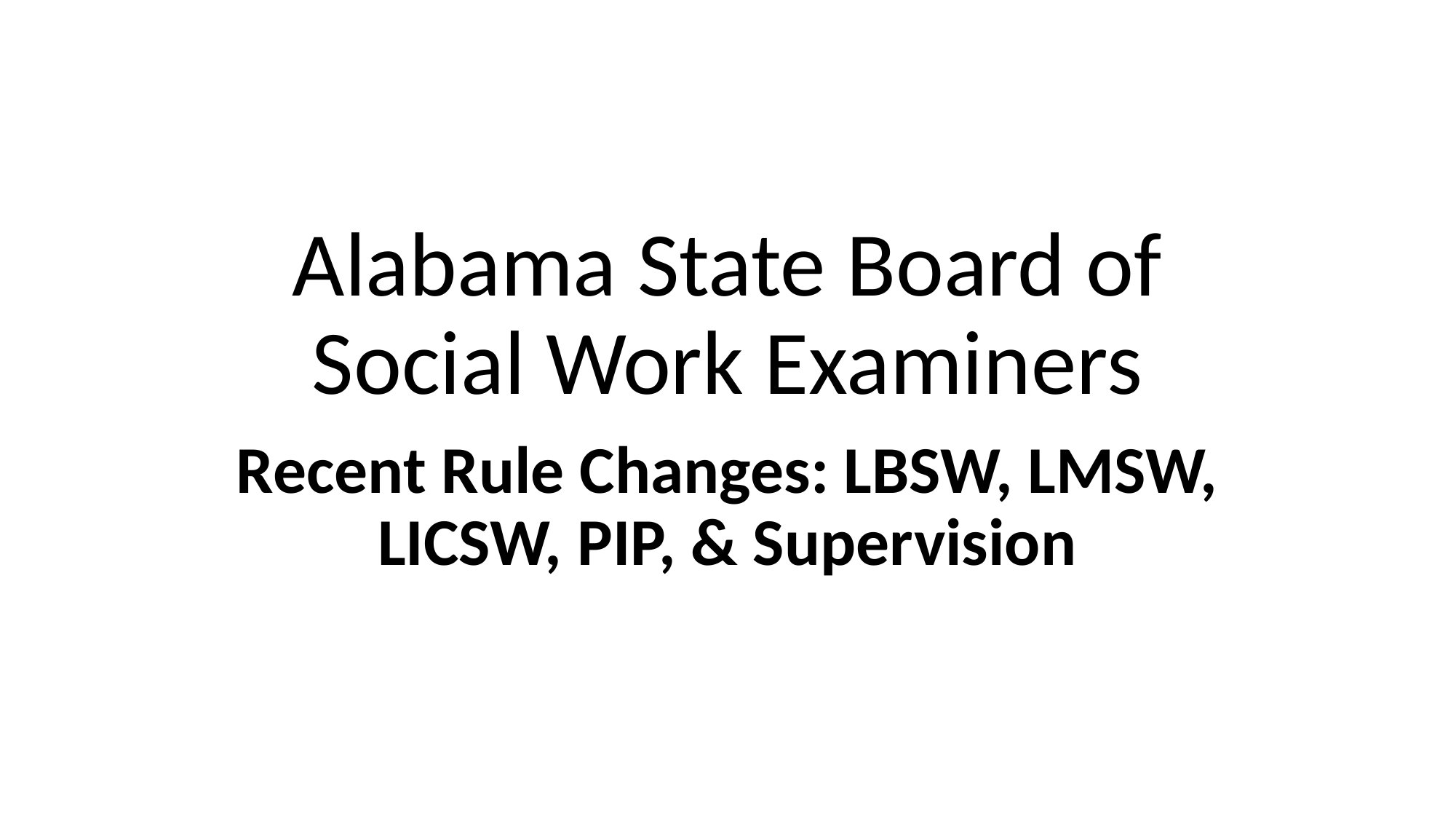

# Alabama State Board of Social Work Examiners
Recent Rule Changes: LBSW, LMSW, LICSW, PIP, & Supervision